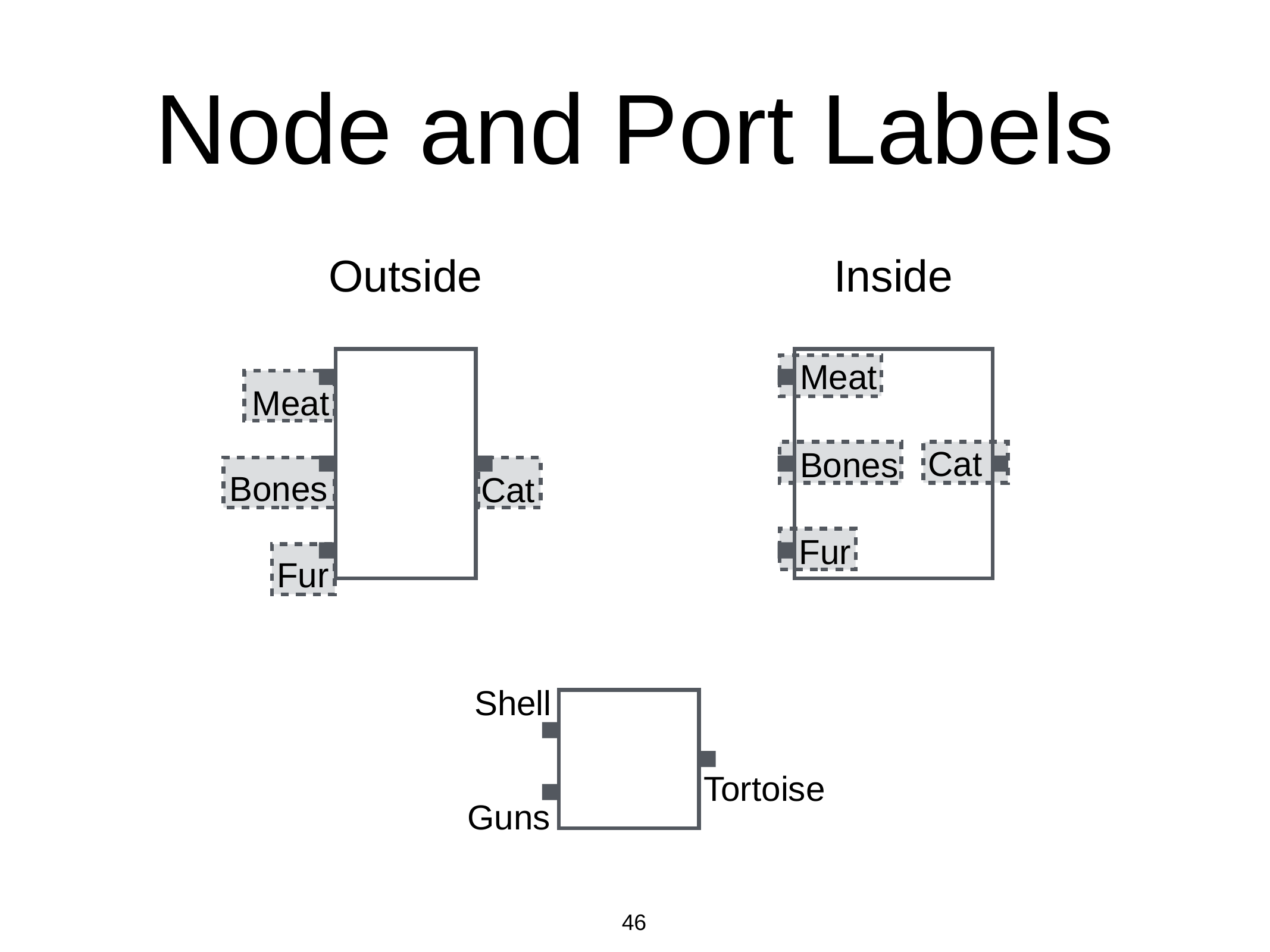

# Node and Port Labels
Outside
Inside

Meat

Meat
Cat
Bones

Bones
Cat
Fur

Fur
Shell

Tortoise

Guns
46